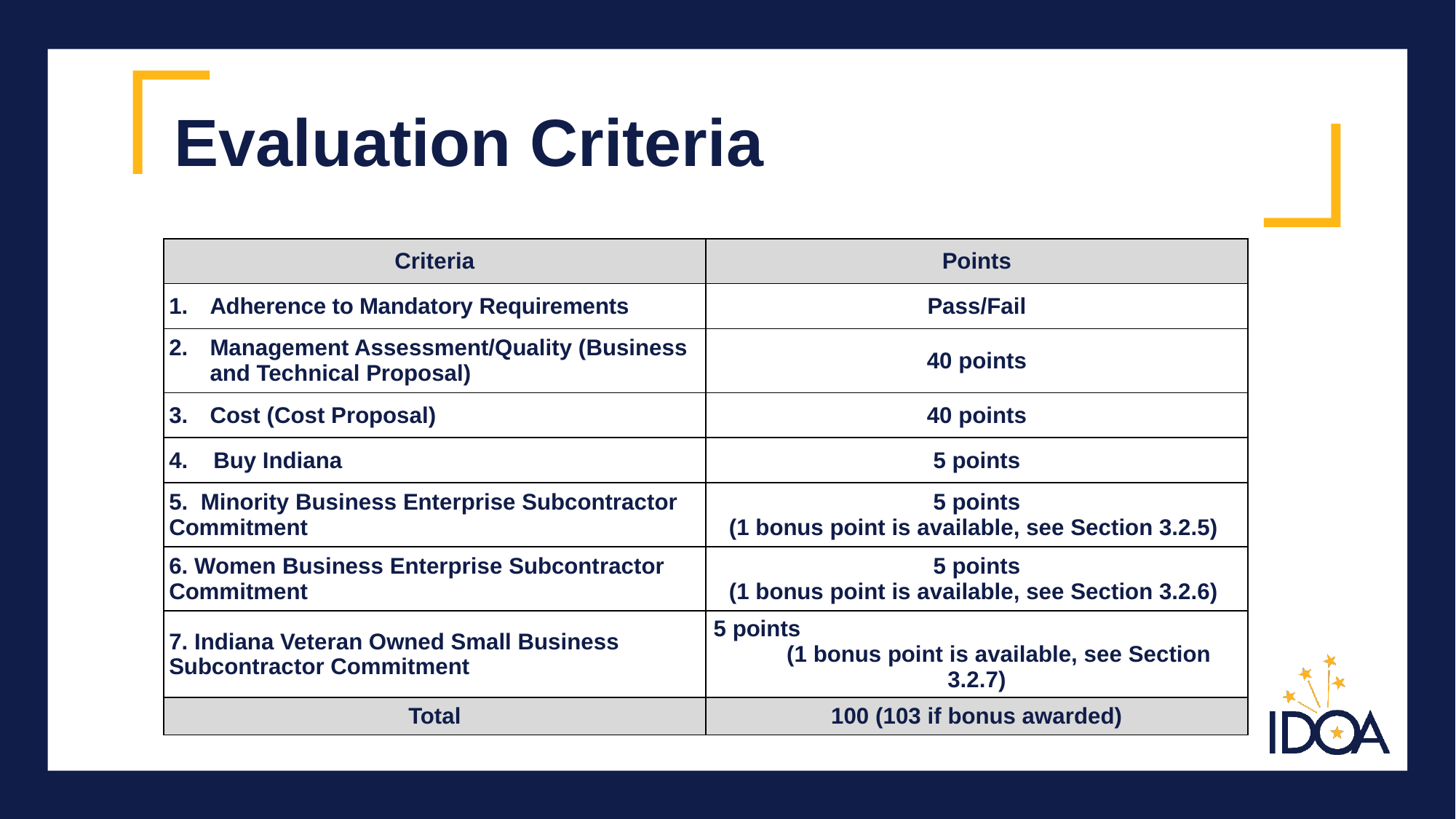

# Evaluation Criteria
| Criteria | Points |
| --- | --- |
| Adherence to Mandatory Requirements | Pass/Fail |
| Management Assessment/Quality (Business and Technical Proposal) | 40 points |
| Cost (Cost Proposal) | 40 points |
| 4. Buy Indiana | 5 points |
| 5. Minority Business Enterprise Subcontractor Commitment | 5 points (1 bonus point is available, see Section 3.2.5) |
| 6. Women Business Enterprise Subcontractor Commitment | 5 points (1 bonus point is available, see Section 3.2.6) |
| 7. Indiana Veteran Owned Small Business Subcontractor Commitment | 5 points (1 bonus point is available, see Section 3.2.7) |
| Total | 100 (103 if bonus awarded) |